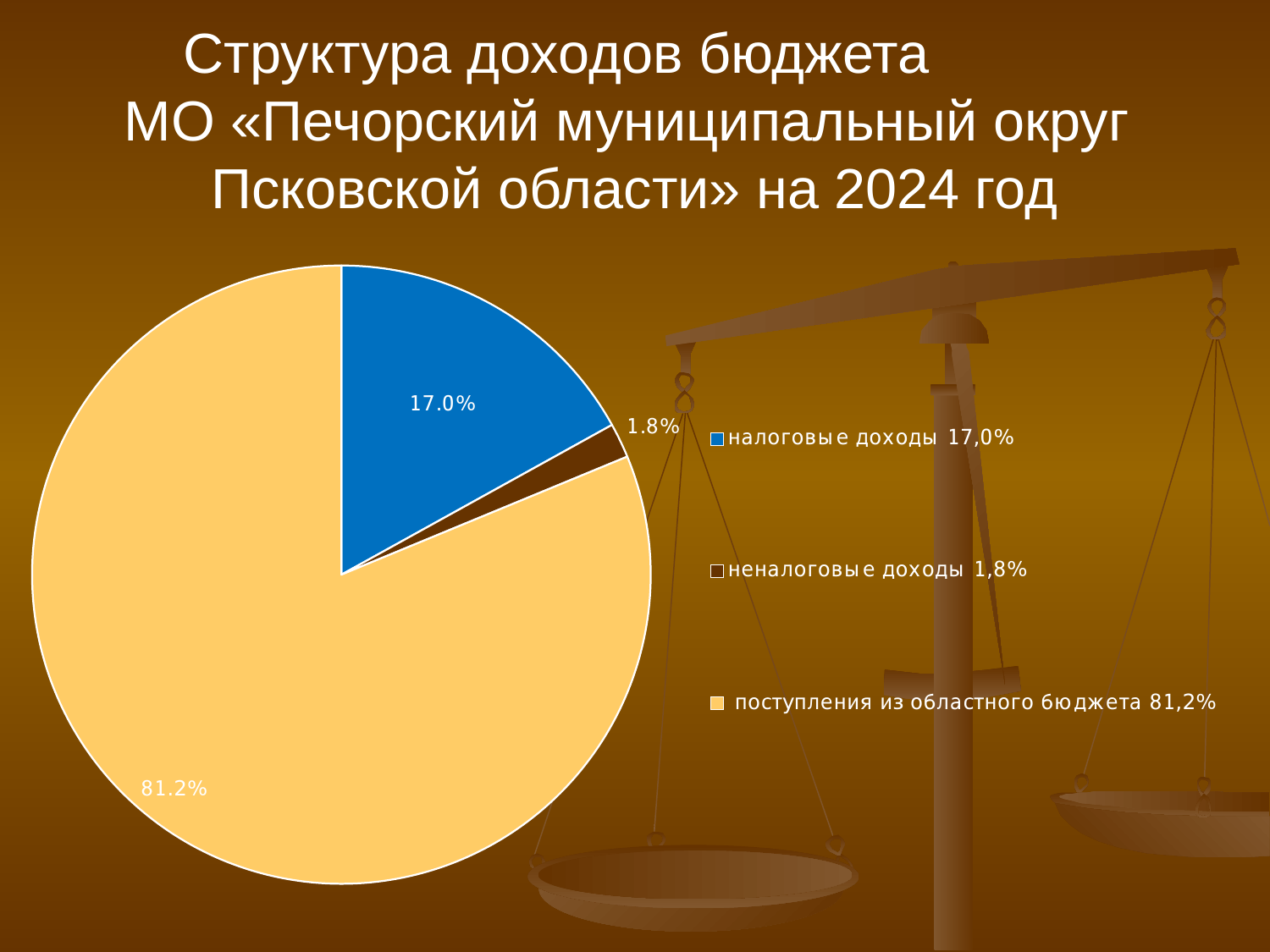

# Структура доходов бюджета МО «Печорский муниципальный округ Псковской области» на 2024 год

### Chart

| Category |  |
|---|---|
| налоговые доходы 17,0% | 156945.0 |
| неналоговые доходы 1,8% | 16771.2 |
|  поступления из областного бюджета 81,2% | 752083.1 |

[unsupported chart]

[unsupported chart]